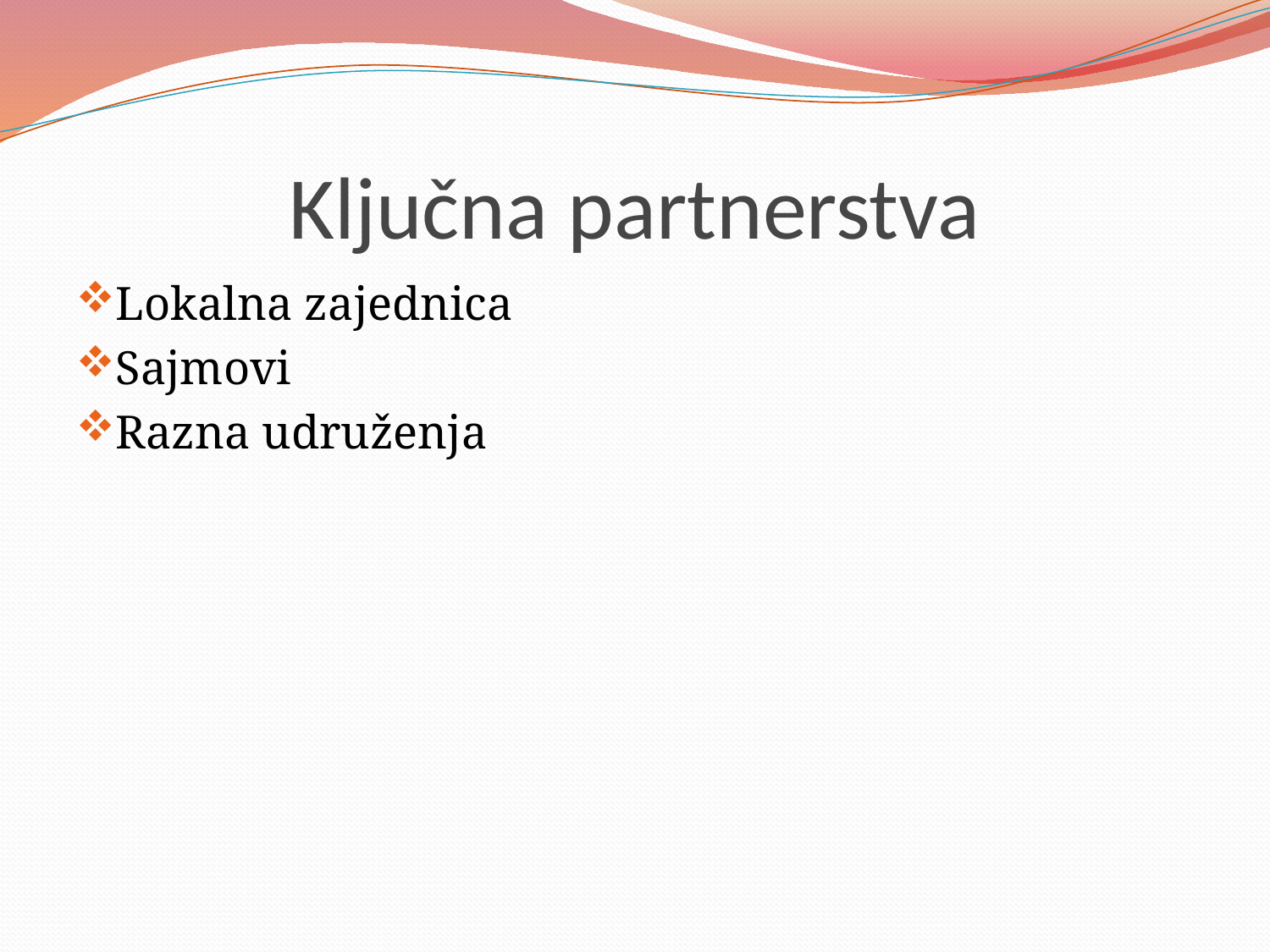

# Ključna partnerstva
Lokalna zajednica
Sajmovi
Razna udruženja